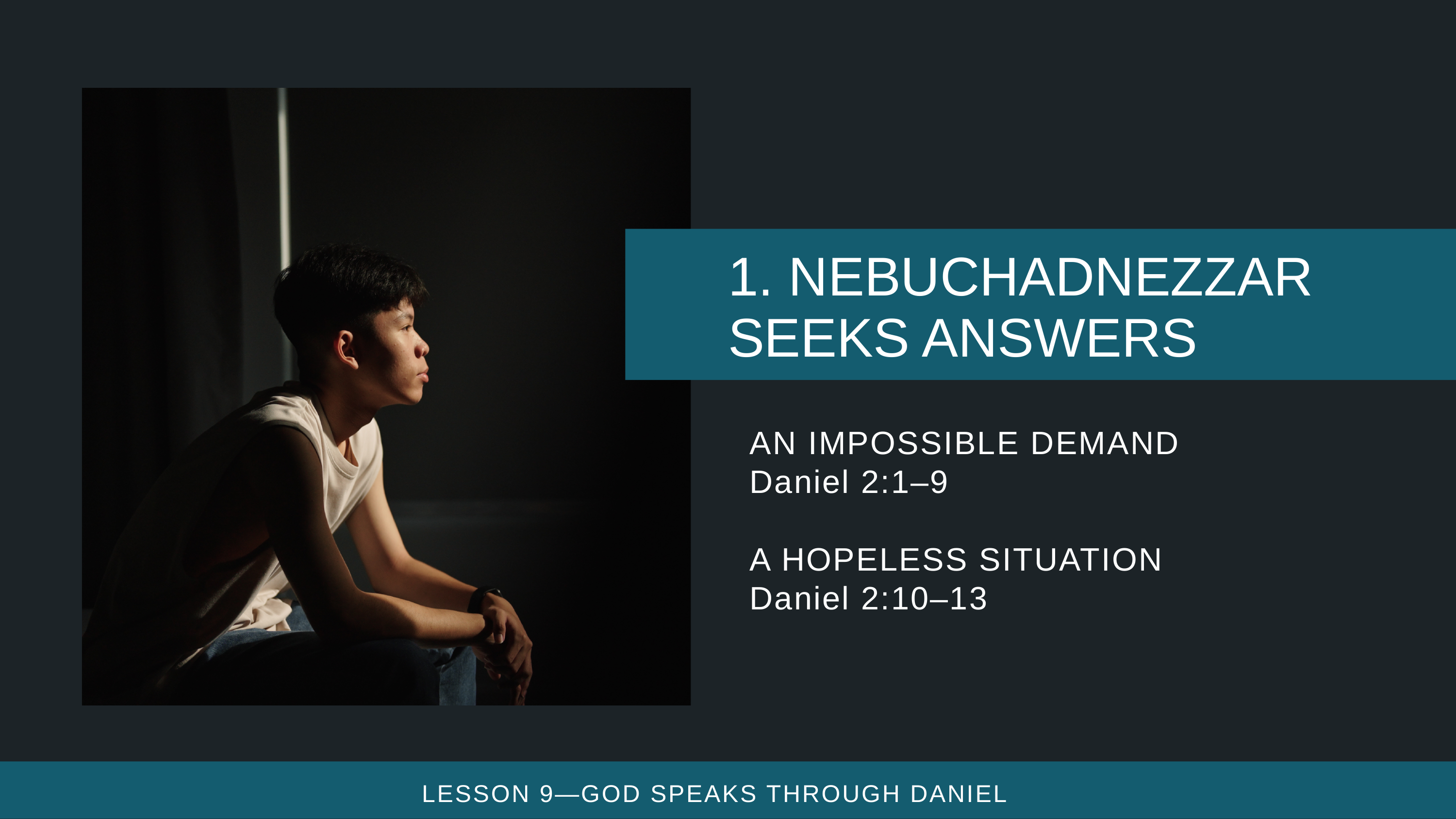

AN IMPOSSIBLE DEMAND
Daniel 2:1–9

A HOPELESS SITUATION
Daniel 2:10–13